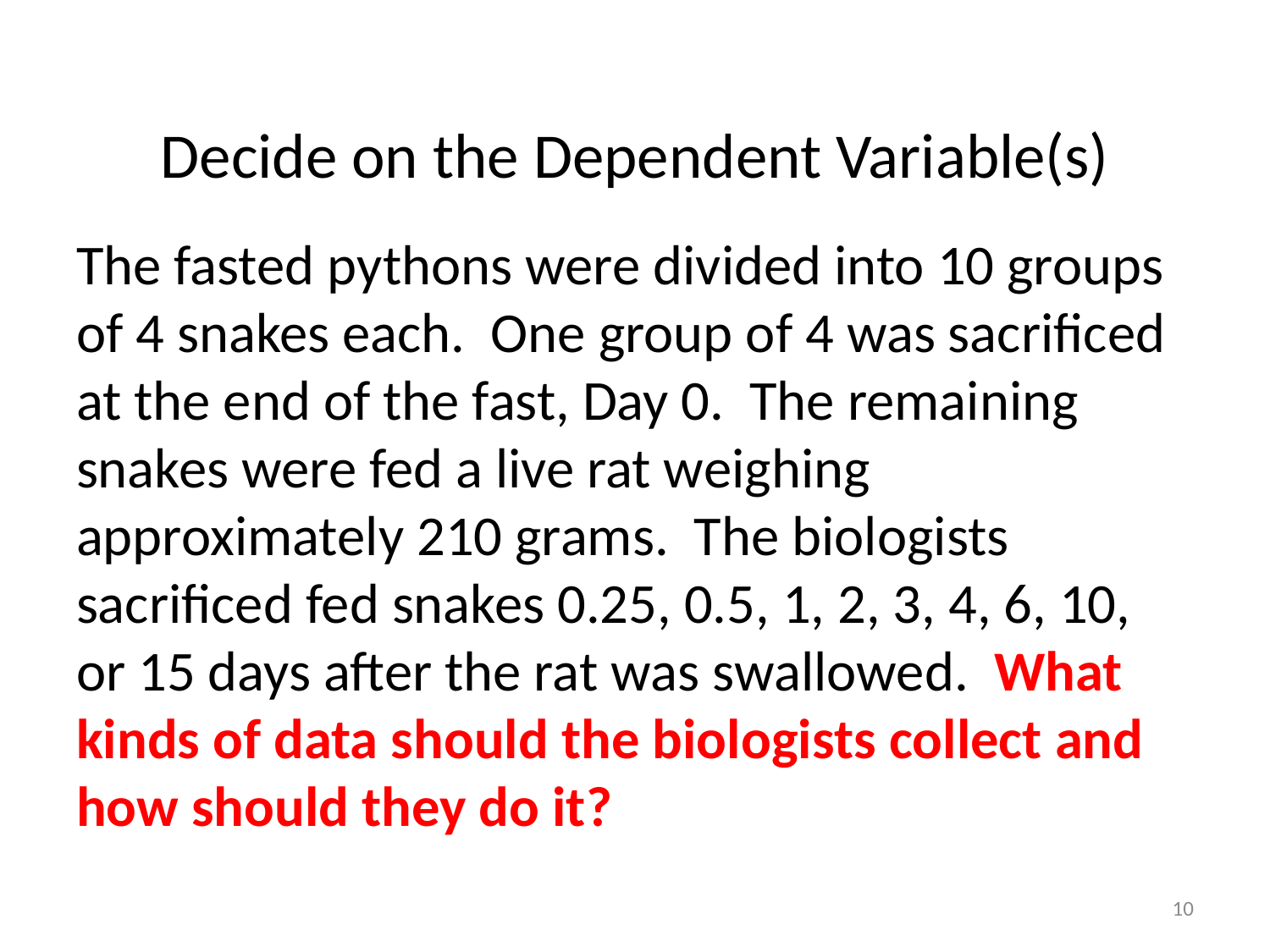

# Decide on the Dependent Variable(s)
The fasted pythons were divided into 10 groups of 4 snakes each.  One group of 4 was sacrificed at the end of the fast, Day 0.  The remaining snakes were fed a live rat weighing approximately 210 grams.  The biologists sacrificed fed snakes 0.25, 0.5, 1, 2, 3, 4, 6, 10, or 15 days after the rat was swallowed.  What kinds of data should the biologists collect and how should they do it?

10